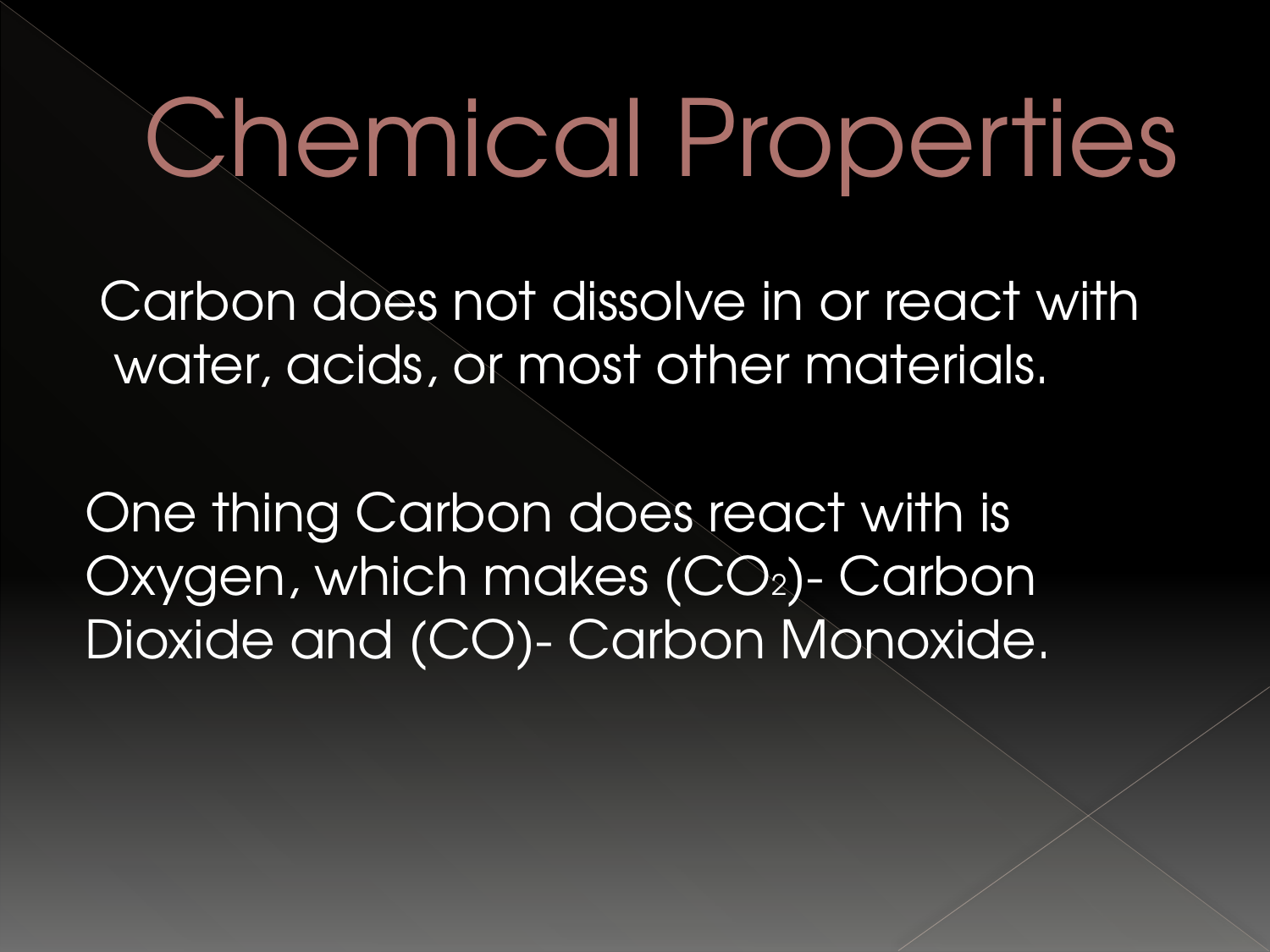

# Chemical Properties
 Carbon does not dissolve in or react with      water, acids, or most other materials.

One thing Carbon does react with is Oxygen, which makes (CO2)- Carbon Dioxide and (CO)- Carbon Monoxide.